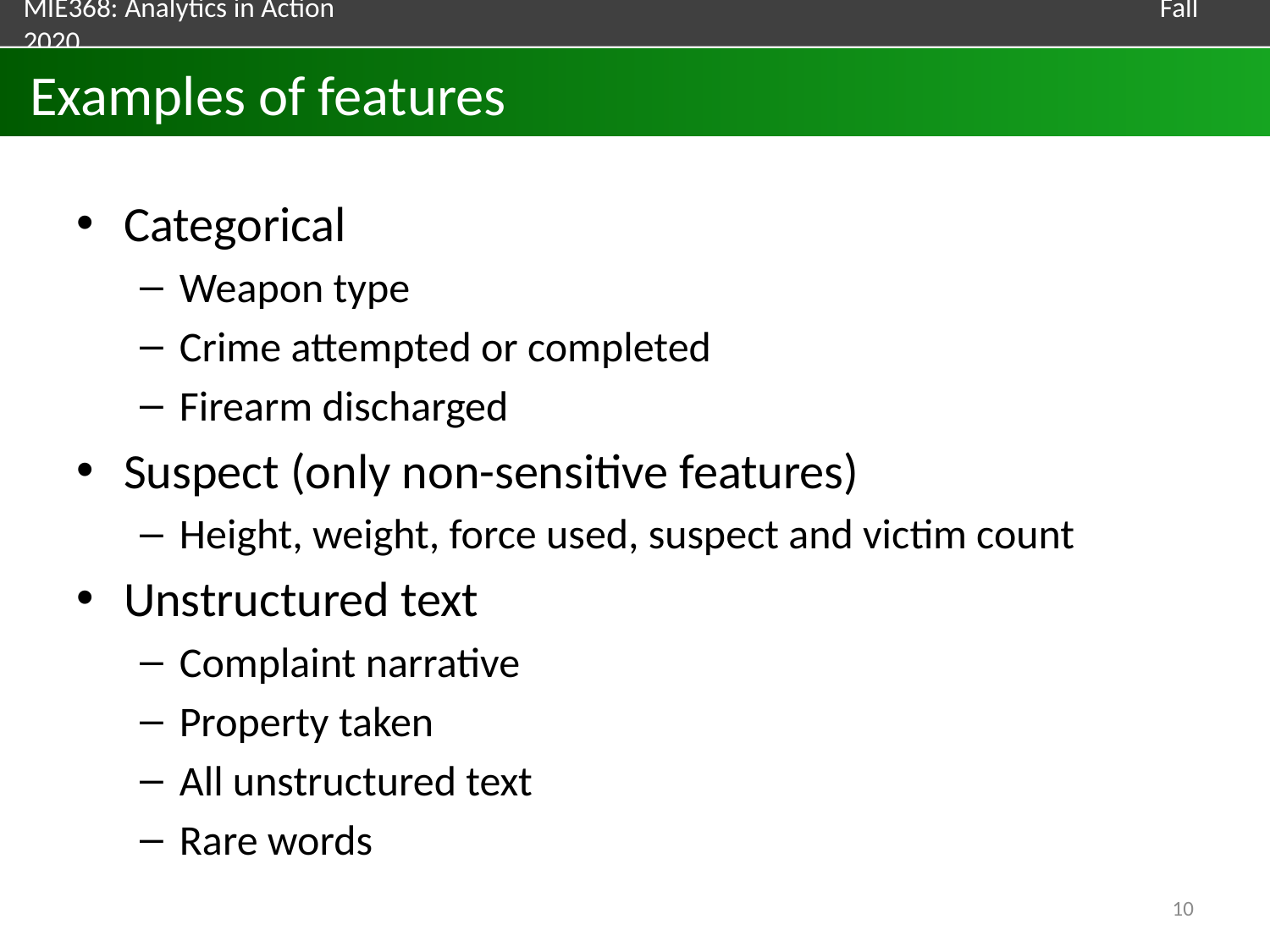

# Examples of features
Categorical
Weapon type
Crime attempted or completed
Firearm discharged
Suspect (only non-sensitive features)
Height, weight, force used, suspect and victim count
Unstructured text
Complaint narrative
Property taken
All unstructured text
Rare words
10